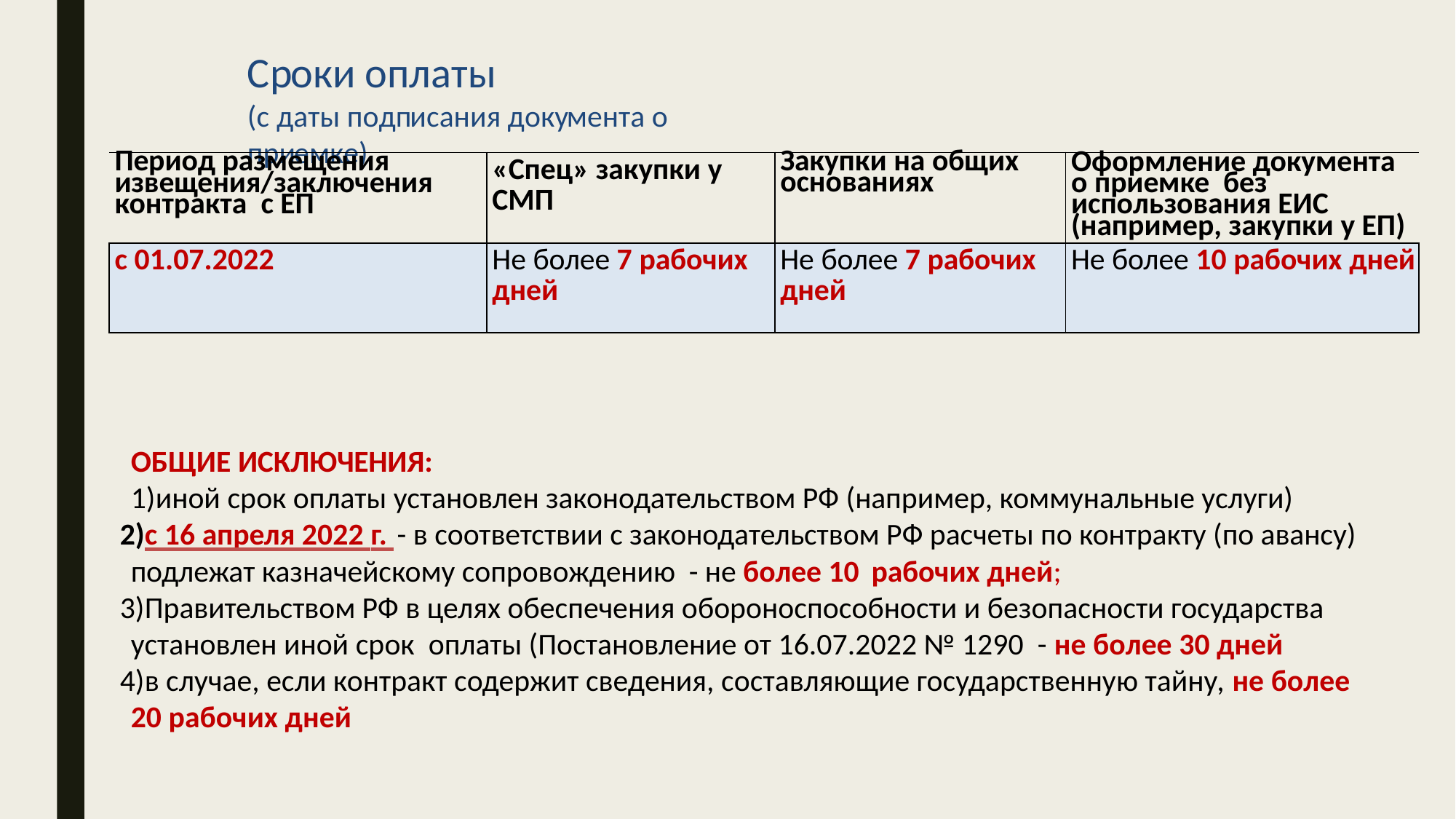

# Сроки оплаты
(с даты подписания документа о приемке)
| Период размещения извещения/заключения контракта с ЕП | «Спец» закупки у СМП | Закупки на общих основаниях | Оформление документа о приемке без использования ЕИС (например, закупки у ЕП) |
| --- | --- | --- | --- |
| с 01.07.2022 | Не более 7 рабочих дней | Не более 7 рабочих дней | Не более 10 рабочих дней |
ОБЩИЕ ИСКЛЮЧЕНИЯ:
иной срок оплаты установлен законодательством РФ (например, коммунальные услуги)
с 16 апреля 2022 г. - в соответствии с законодательством РФ расчеты по контракту (по авансу) подлежат казначейскому сопровождению  - не более 10 рабочих дней;
Правительством РФ в целях обеспечения обороноспособности и безопасности государства установлен иной срок  оплаты (Постановление от 16.07.2022 № 1290  - не более 30 дней
в случае, если контракт содержит сведения, составляющие государственную тайну, не более 20 рабочих дней